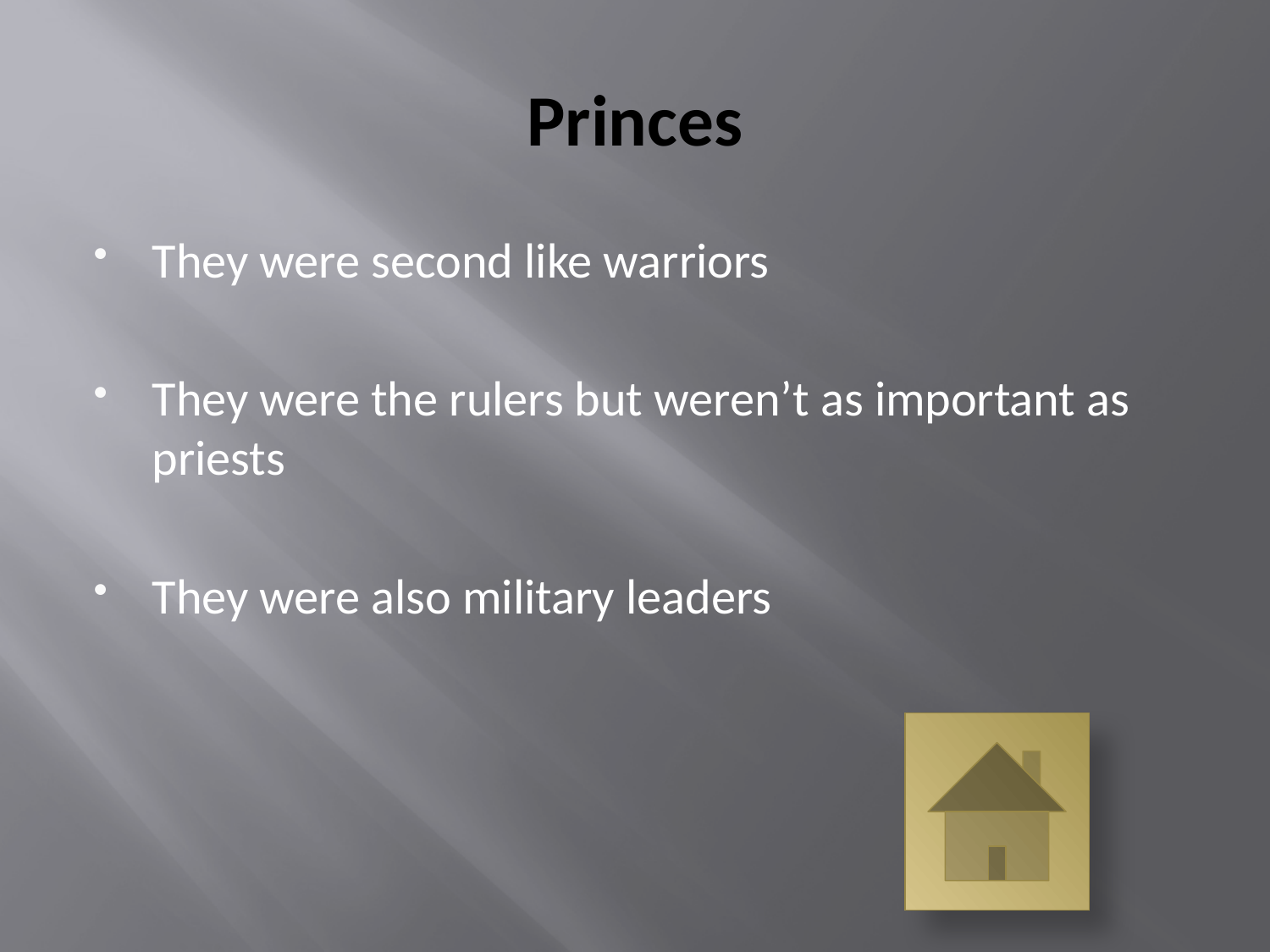

# Princes
They were second like warriors

They were the rulers but weren’t as important as priests

They were also military leaders